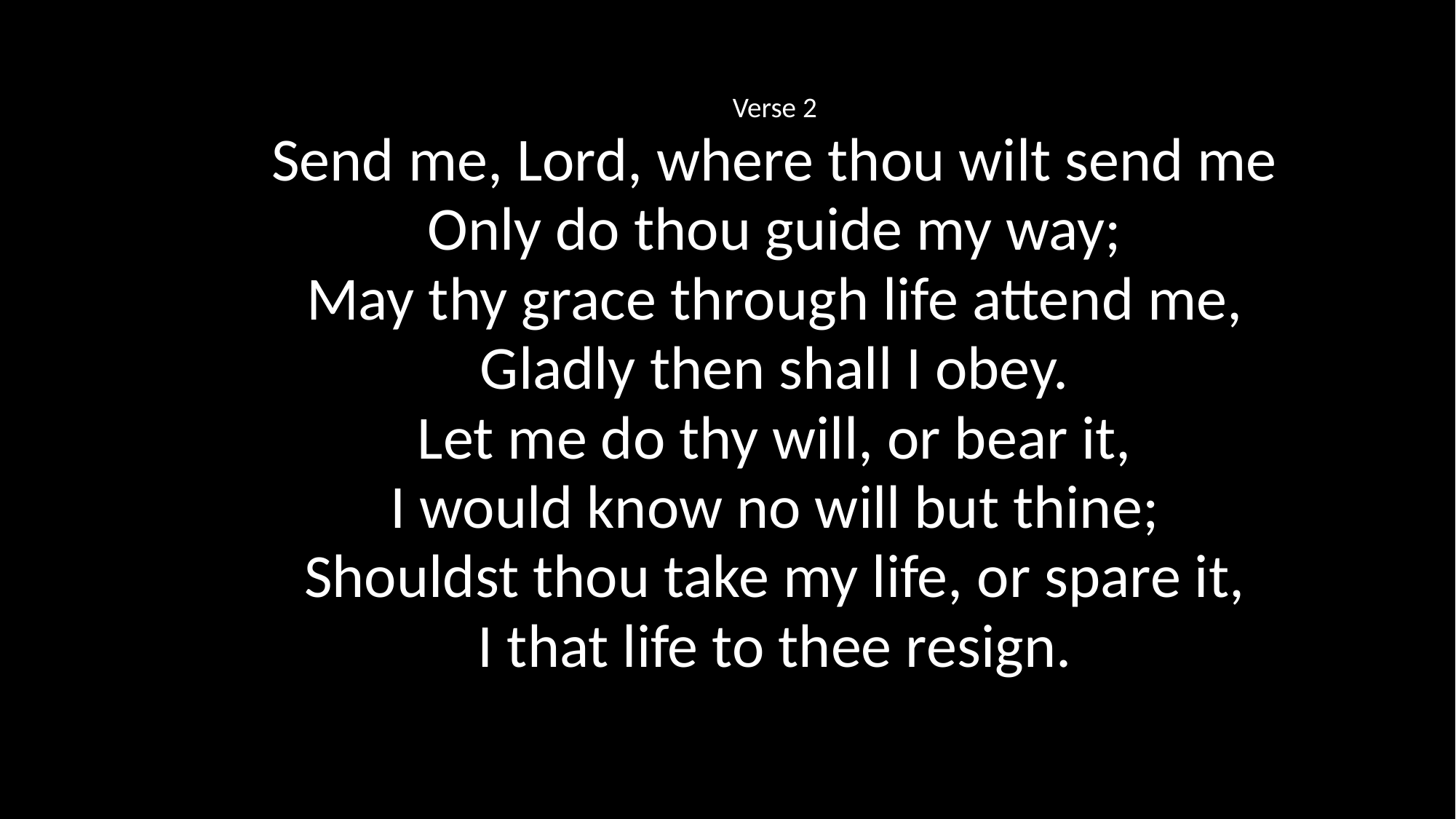

Verse 2
Send me, Lord, where thou wilt send me
Only do thou guide my way;
May thy grace through life attend me,
Gladly then shall I obey.
Let me do thy will, or bear it,
I would know no will but thine;
Shouldst thou take my life, or spare it,
I that life to thee resign.